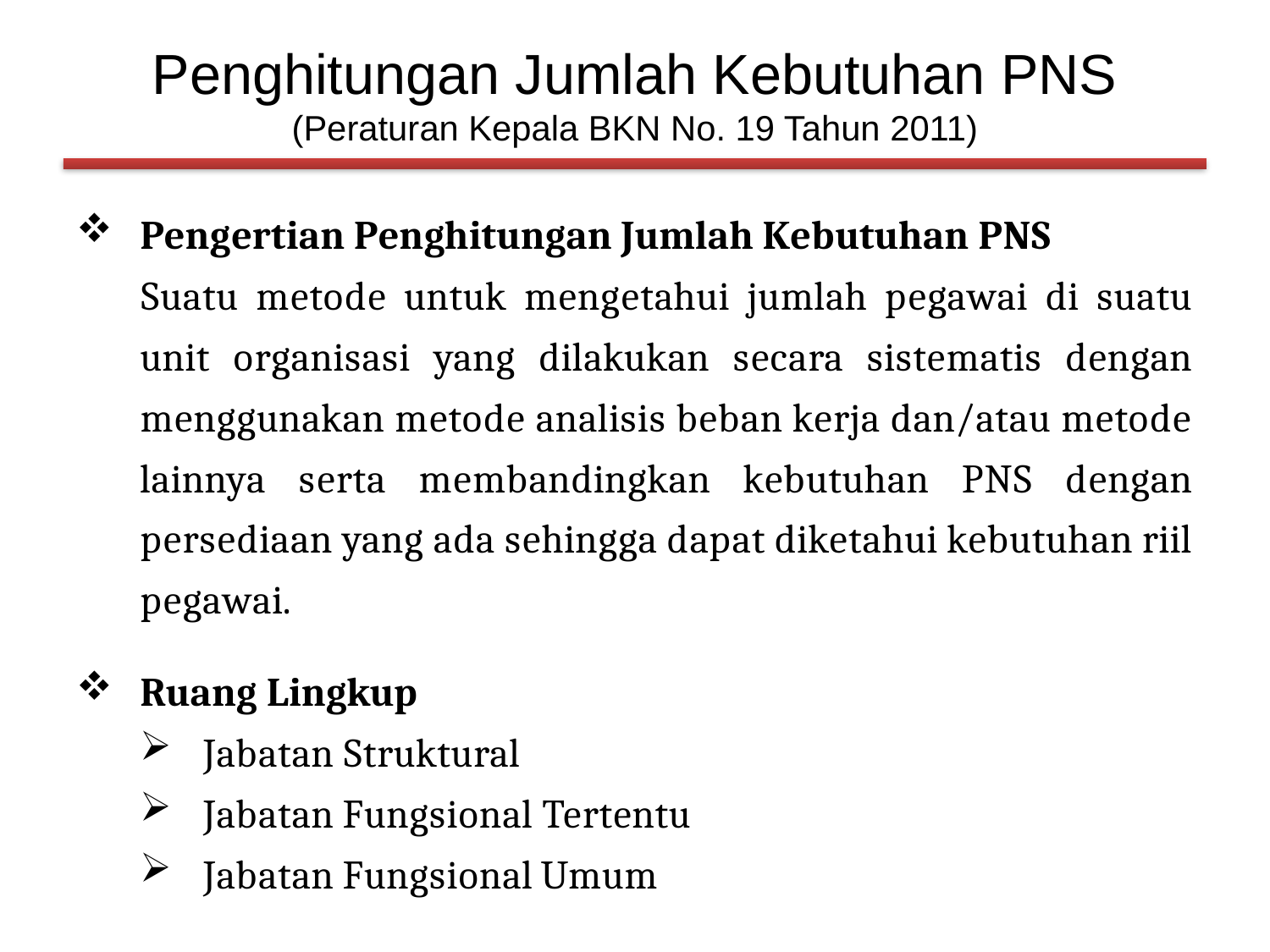

# Penghitungan Jumlah Kebutuhan PNS (Peraturan Kepala BKN No. 19 Tahun 2011)

Pengertian Penghitungan Jumlah Kebutuhan PNS
Suatu metode untuk mengetahui jumlah pegawai di suatu unit organisasi yang dilakukan secara sistematis dengan menggunakan metode analisis beban kerja dan/atau metode lainnya serta membandingkan kebutuhan PNS dengan persediaan yang ada sehingga dapat diketahui kebutuhan riil pegawai.

Ruang Lingkup
Jabatan Struktural
Jabatan Fungsional Tertentu
Jabatan Fungsional Umum